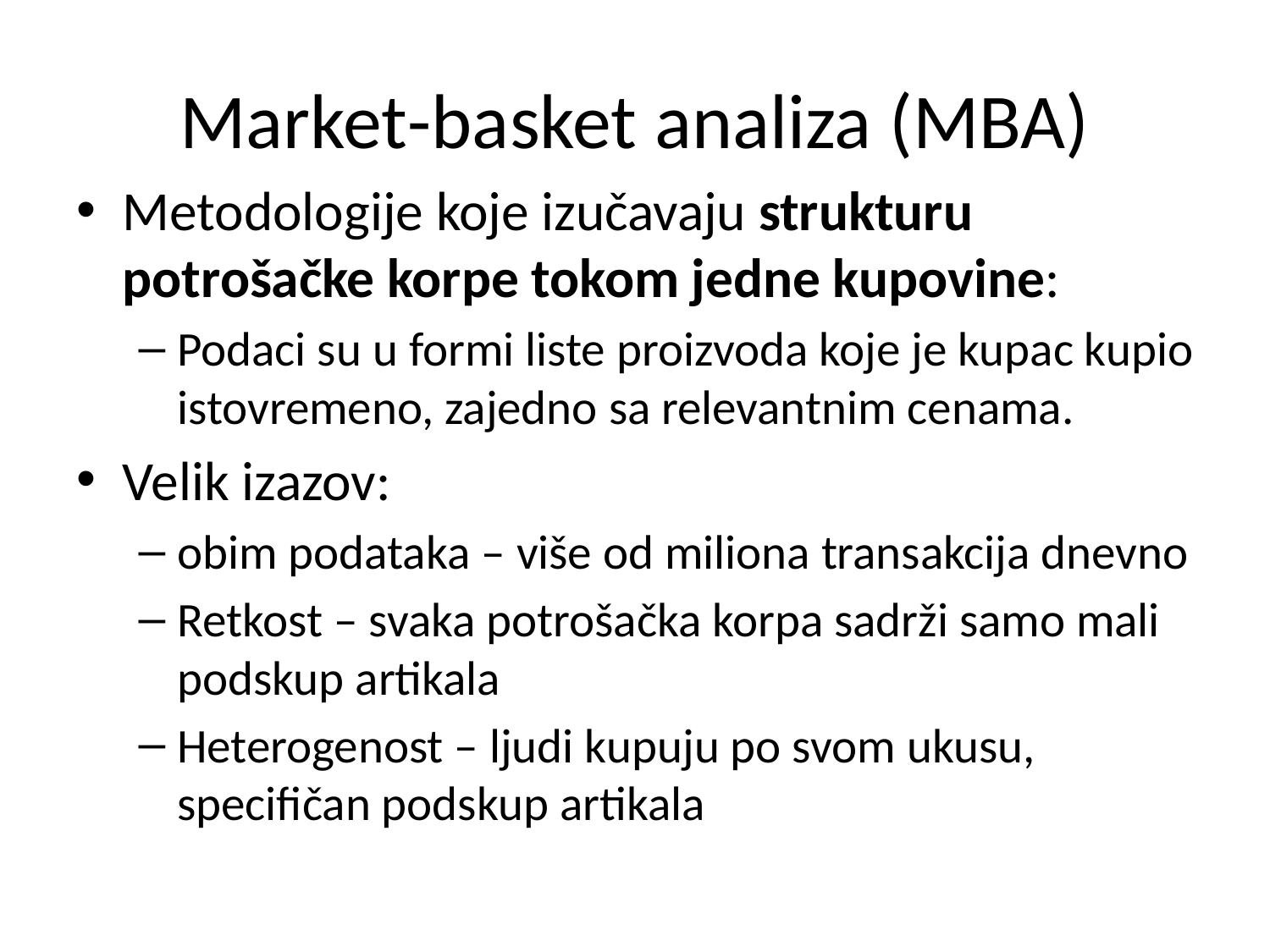

# Market-basket analiza (MBA)
Metodologije koje izučavaju strukturu potrošačke korpe tokom jedne kupovine:
Podaci su u formi liste proizvoda koje je kupac kupio istovremeno, zajedno sa relevantnim cenama.
Velik izazov:
obim podataka – više od miliona transakcija dnevno
Retkost – svaka potrošačka korpa sadrži samo mali podskup artikala
Heterogenost – ljudi kupuju po svom ukusu, specifičan podskup artikala